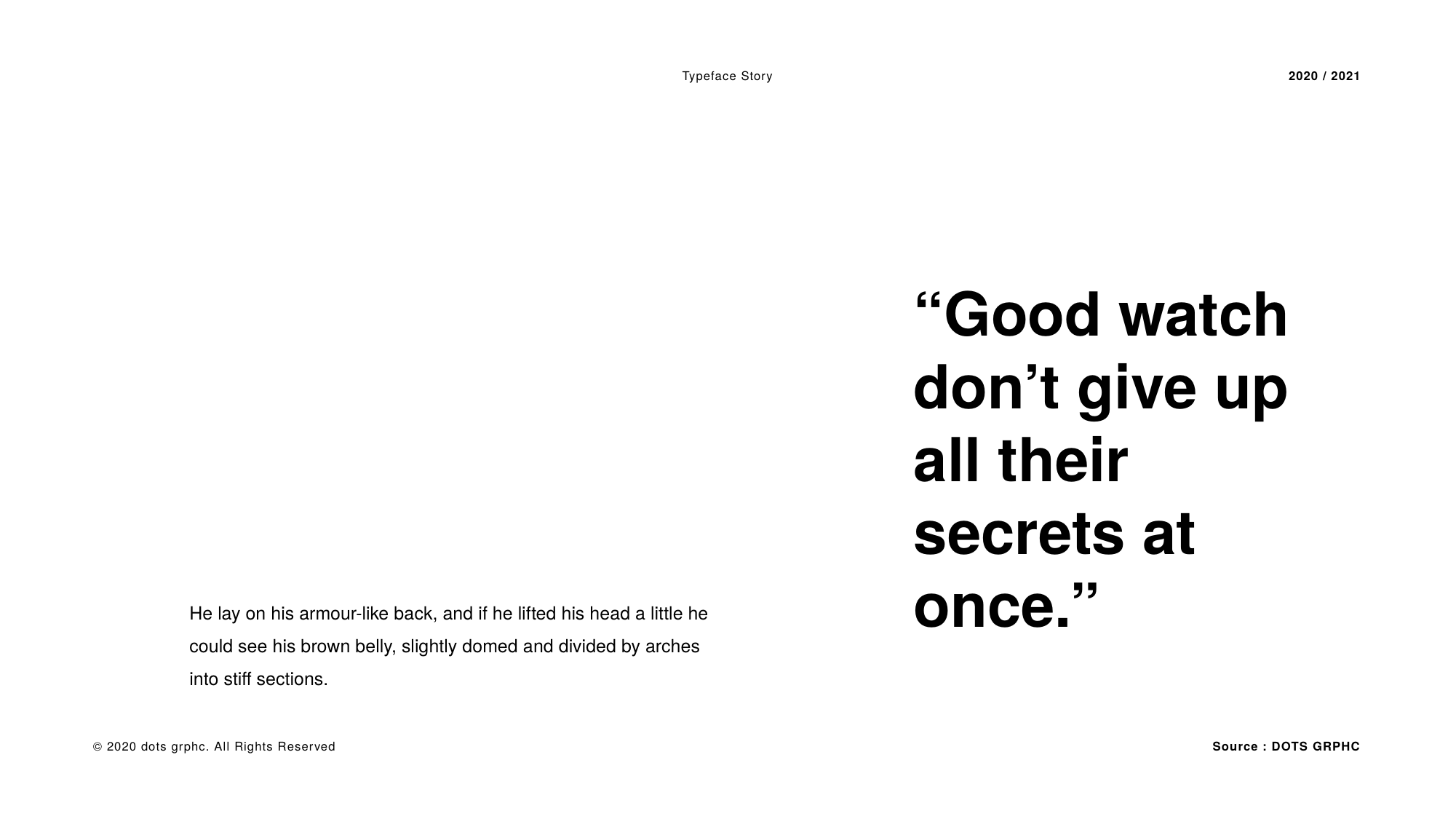

Typeface Story
2020 / 2021

“Good watch don’t give up all their secrets at once.”
He lay on his armour-like back, and if he lifted his head a little he could see his brown belly, slightly domed and divided by arches into stiff sections.
Source : DOTS GRPHC
© 2020 dots grphc. All Rights Reserved